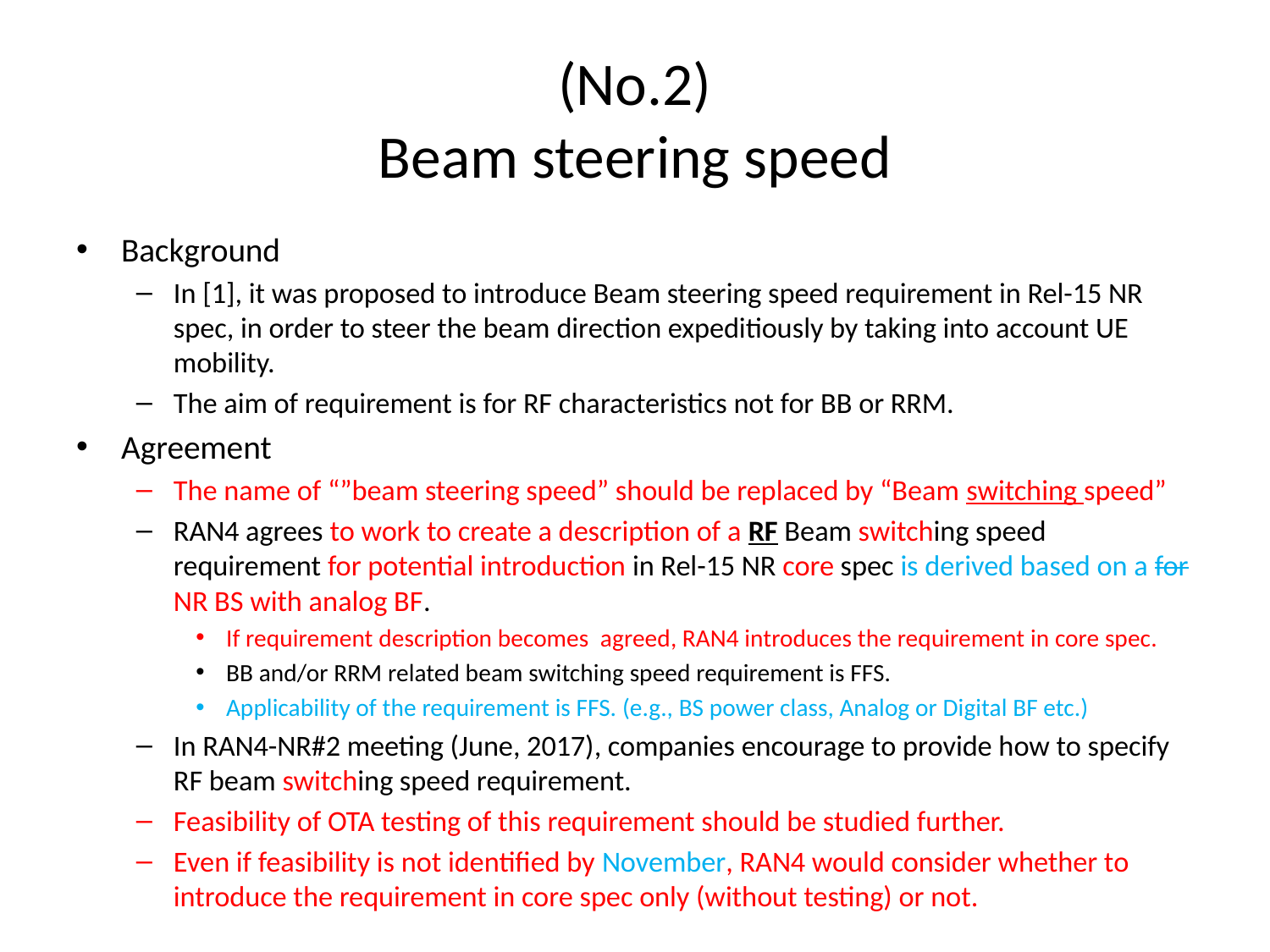

# (No.2) Beam steering speed
Background
In [1], it was proposed to introduce Beam steering speed requirement in Rel-15 NR spec, in order to steer the beam direction expeditiously by taking into account UE mobility.
The aim of requirement is for RF characteristics not for BB or RRM.
Agreement
The name of “”beam steering speed” should be replaced by “Beam switching speed”
RAN4 agrees to work to create a description of a RF Beam switching speed requirement for potential introduction in Rel-15 NR core spec is derived based on a for NR BS with analog BF.
If requirement description becomes  agreed, RAN4 introduces the requirement in core spec.
BB and/or RRM related beam switching speed requirement is FFS.
Applicability of the requirement is FFS. (e.g., BS power class, Analog or Digital BF etc.)
In RAN4-NR#2 meeting (June, 2017), companies encourage to provide how to specify RF beam switching speed requirement.
Feasibility of OTA testing of this requirement should be studied further.
Even if feasibility is not identified by November, RAN4 would consider whether to introduce the requirement in core spec only (without testing) or not.